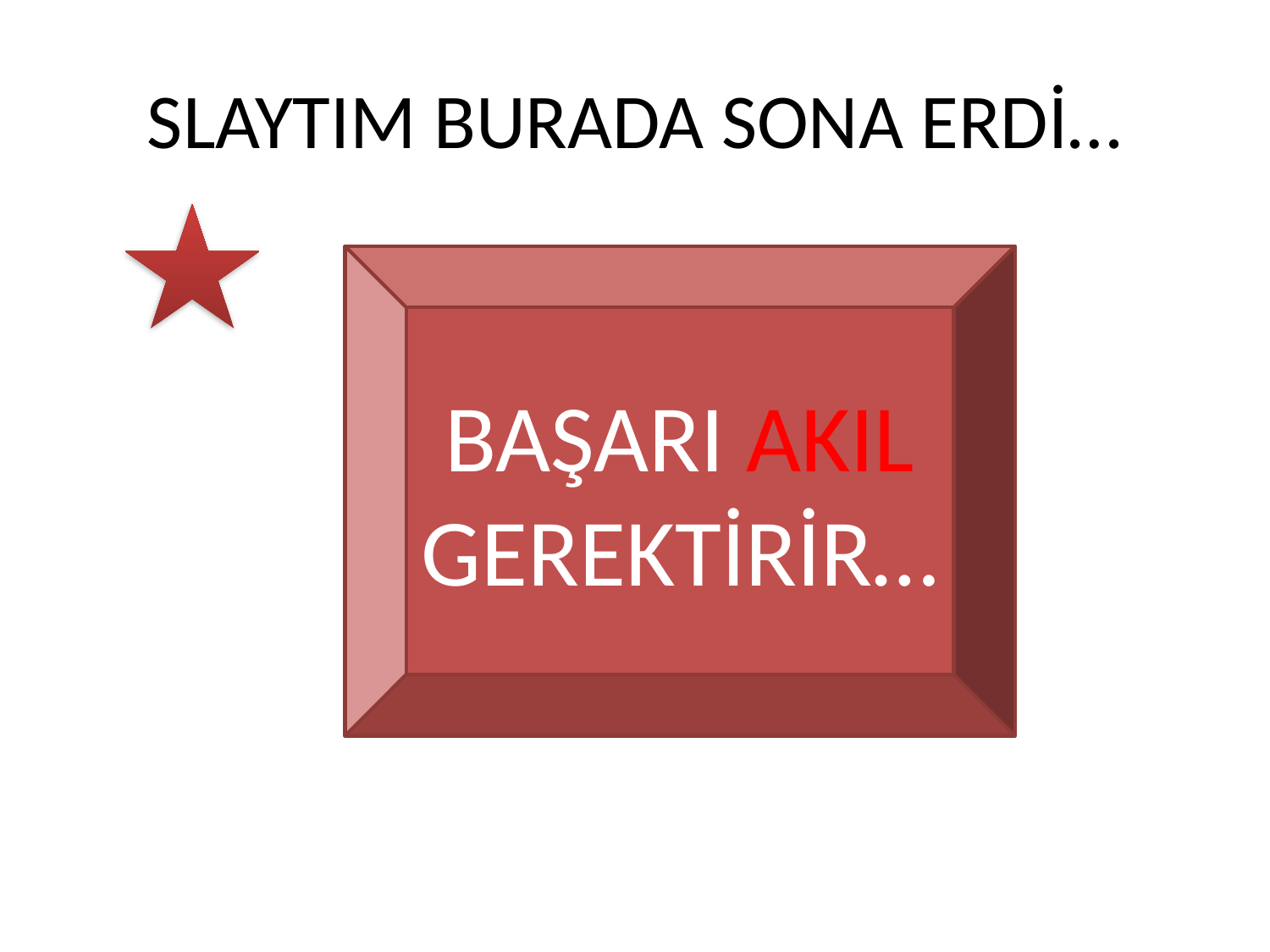

# SLAYTIM BURADA SONA ERDİ…

BAŞARI AKIL GEREKTİRİR…